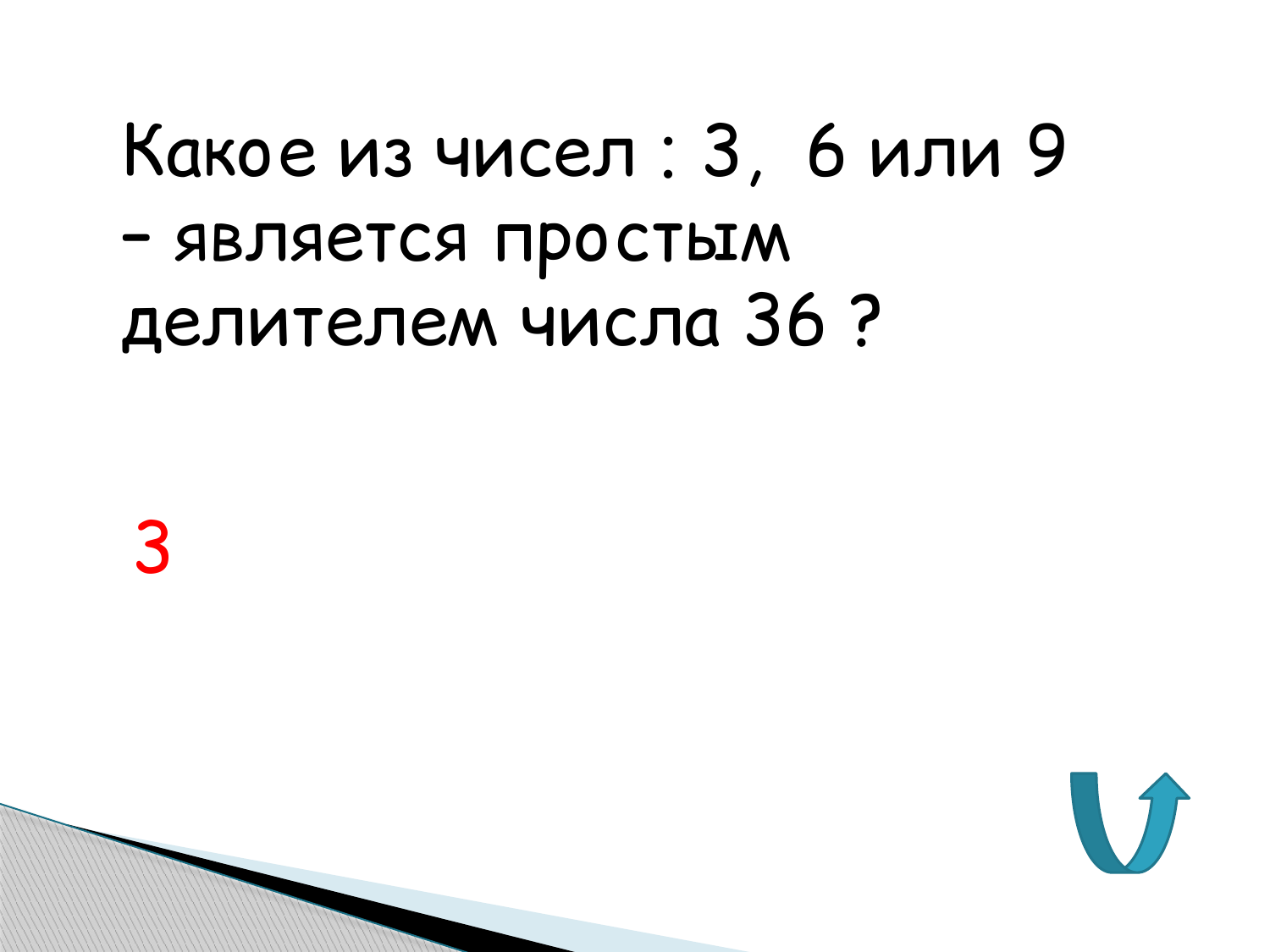

Какое из чисел : 3,  6 или 9 – является простым делителем числа 36 ?
3